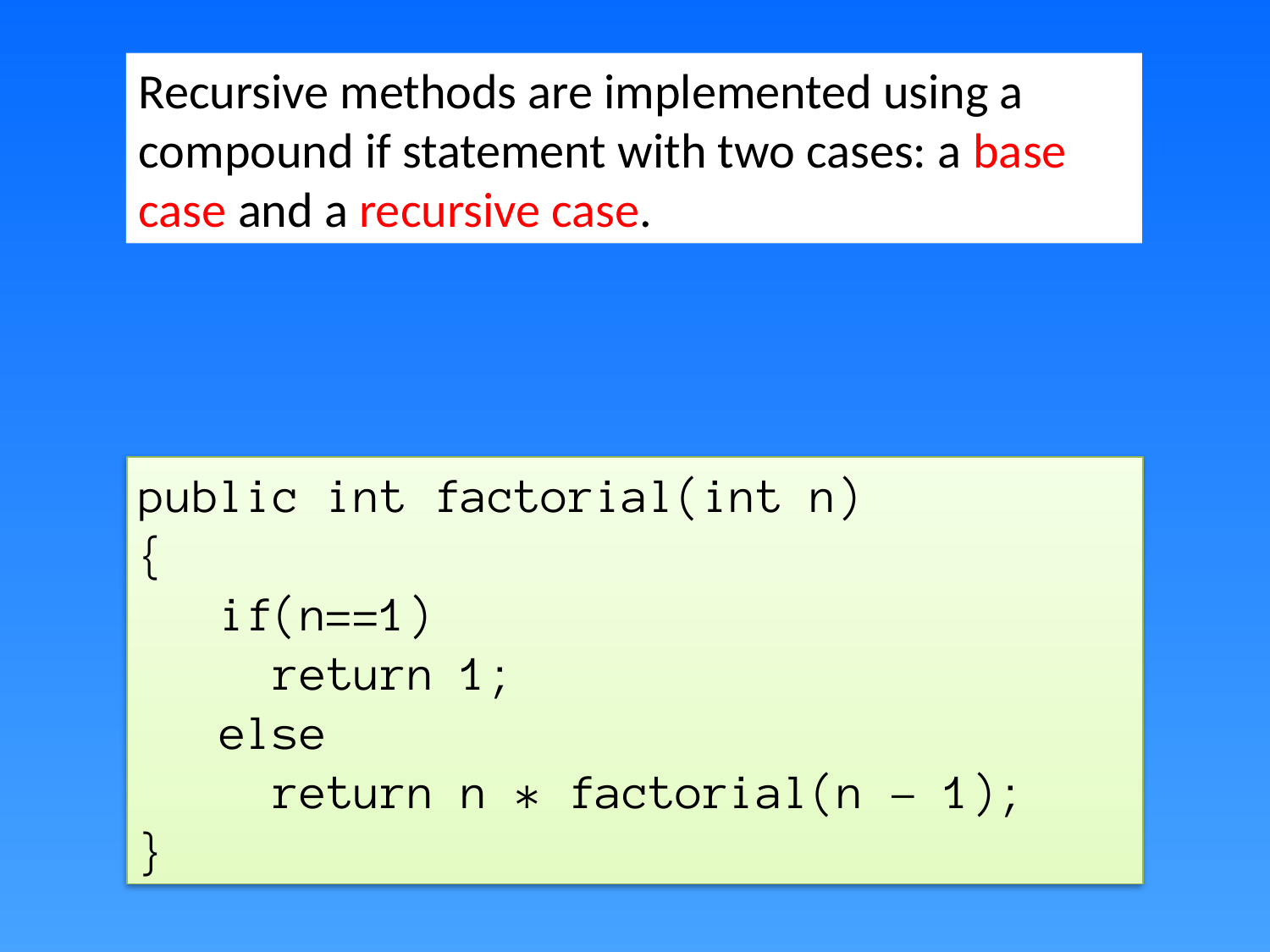

Recursive methods are implemented using a compound if statement with two cases: a base case and a recursive case.
public int factorial(int n)
{
   if(n==1)
     return 1;
   else
     return n * factorial(n – 1);
}